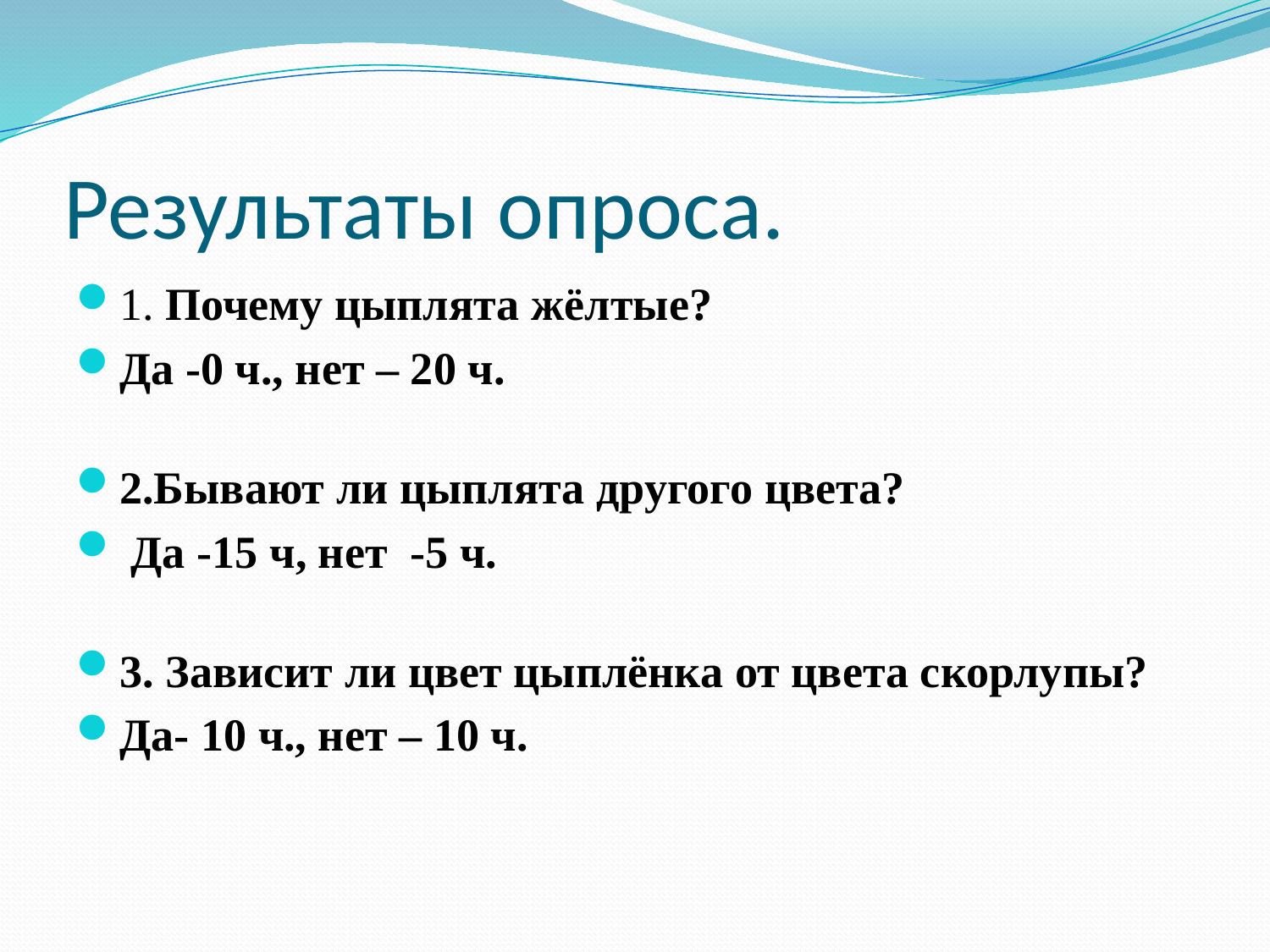

# Результаты опроса.
1. Почему цыплята жёлтые?
Да -0 ч., нет – 20 ч.
2.Бывают ли цыплята другого цвета?
 Да -15 ч, нет  -5 ч.
3. Зависит ли цвет цыплёнка от цвета скорлупы?
Да- 10 ч., нет – 10 ч.